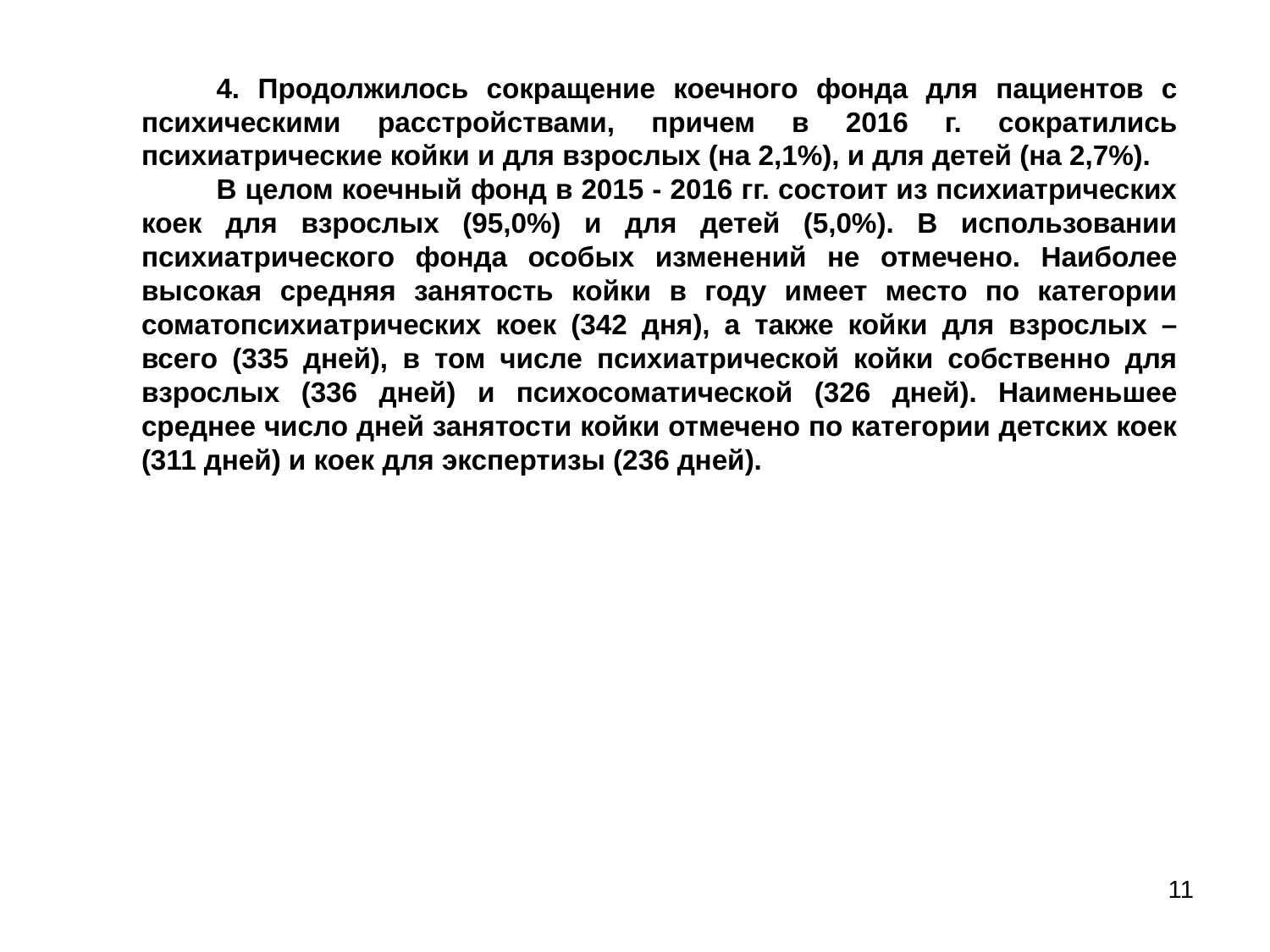

4. Продолжилось сокращение коечного фонда для пациентов с психическими расстройствами, причем в 2016 г. сократились психиатрические койки и для взрослых (на 2,1%), и для детей (на 2,7%).
В целом коечный фонд в 2015 - 2016 гг. состоит из психиатрических коек для взрослых (95,0%) и для детей (5,0%). В использовании психиатрического фонда особых изменений не отмечено. Наиболее высокая средняя занятость койки в году имеет место по категории соматопсихиатрических коек (342 дня), а также койки для взрослых – всего (335 дней), в том числе психиатрической койки собственно для взрослых (336 дней) и психосоматической (326 дней). Наименьшее среднее число дней занятости койки отмечено по категории детских коек (311 дней) и коек для экспертизы (236 дней).

11